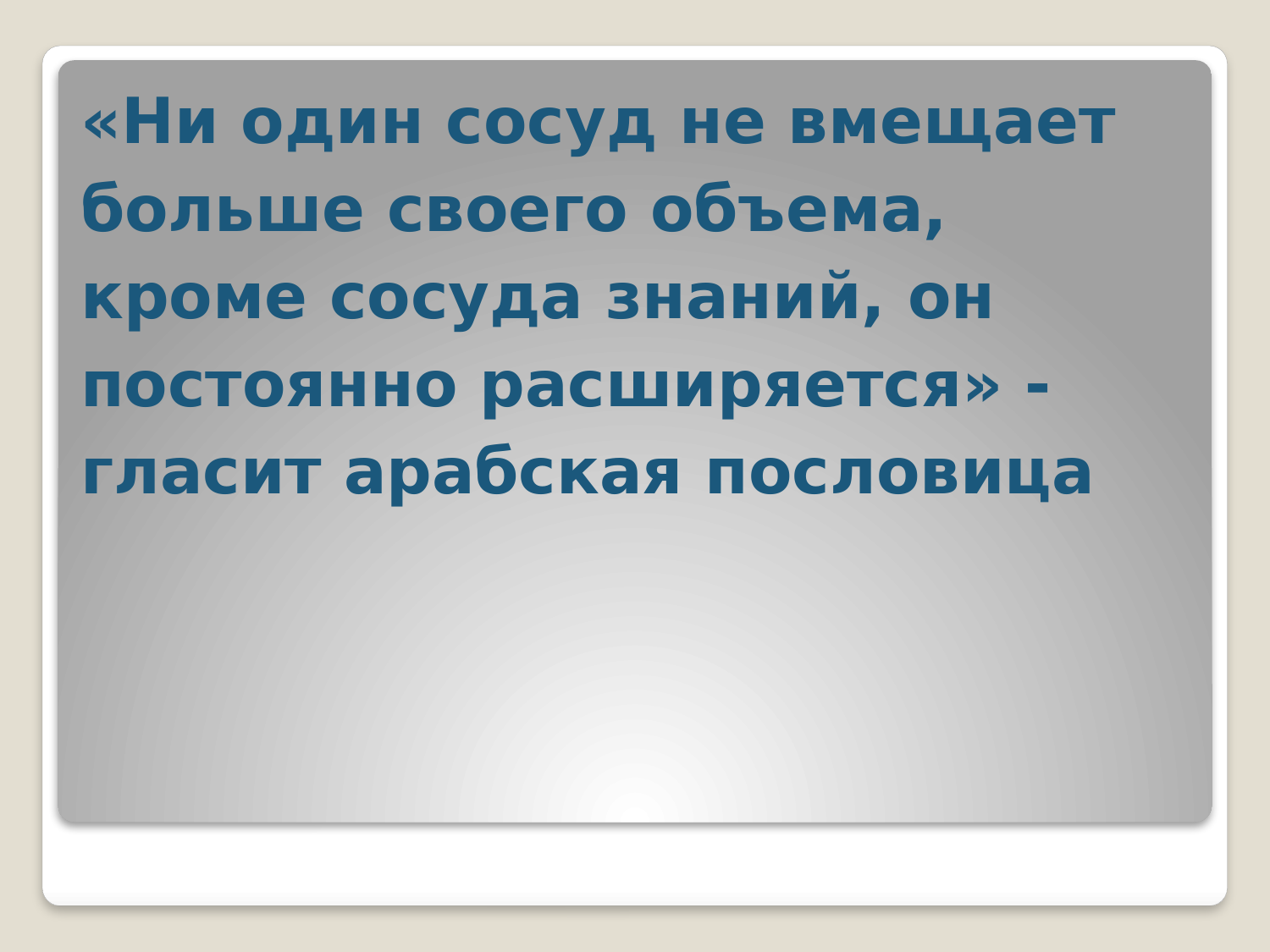

«Ни один сосуд не вмещает больше своего объема, кроме сосуда знаний, он постоянно расширяется» - гласит арабская пословица

#